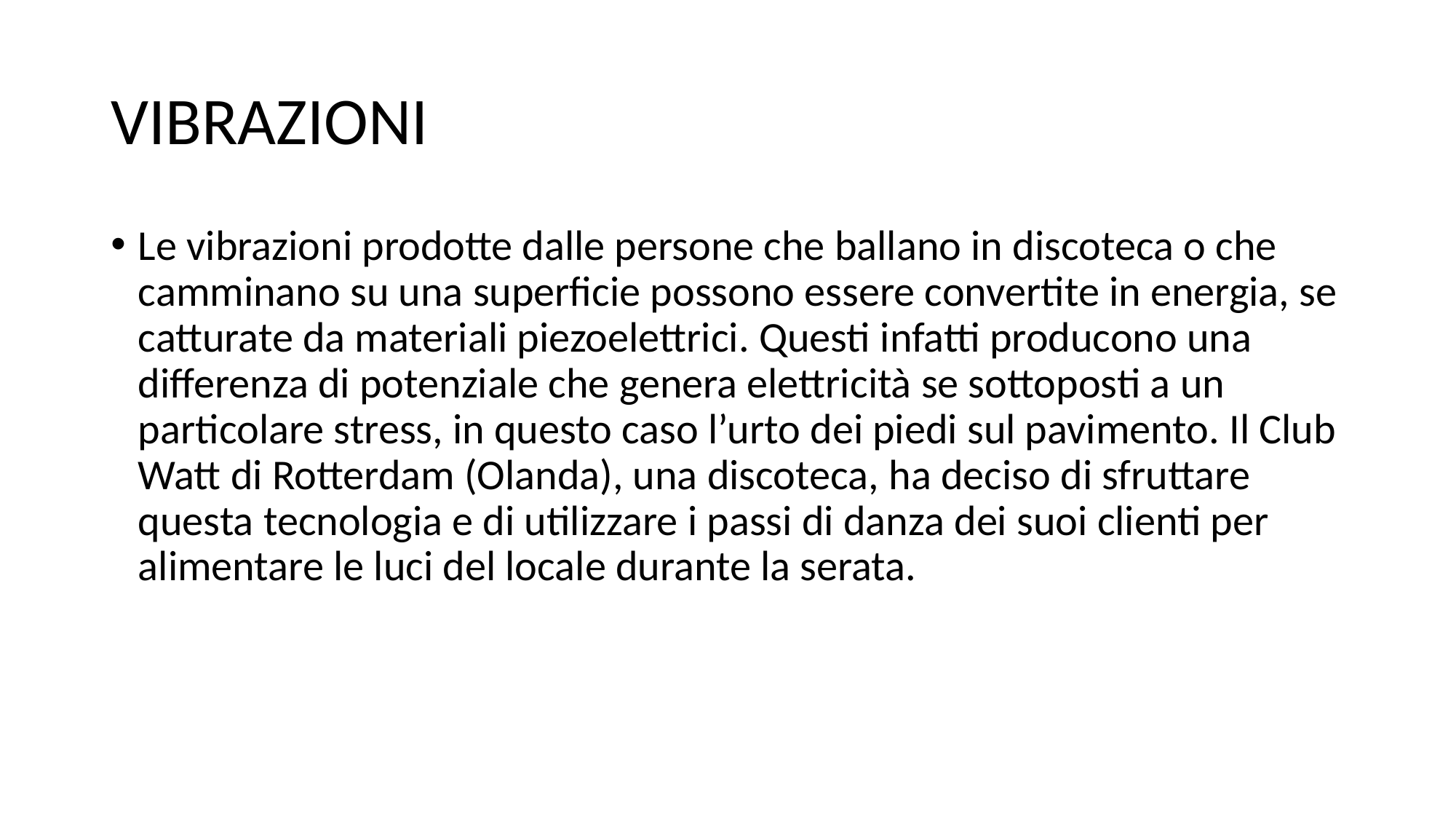

# VIBRAZIONI
Le vibrazioni prodotte dalle persone che ballano in discoteca o che camminano su una superficie possono essere convertite in energia, se catturate da materiali piezoelettrici. Questi infatti producono una differenza di potenziale che genera elettricità se sottoposti a un particolare stress, in questo caso l’urto dei piedi sul pavimento. Il Club Watt di Rotterdam (Olanda), una discoteca, ha deciso di sfruttare questa tecnologia e di utilizzare i passi di danza dei suoi clienti per alimentare le luci del locale durante la serata.